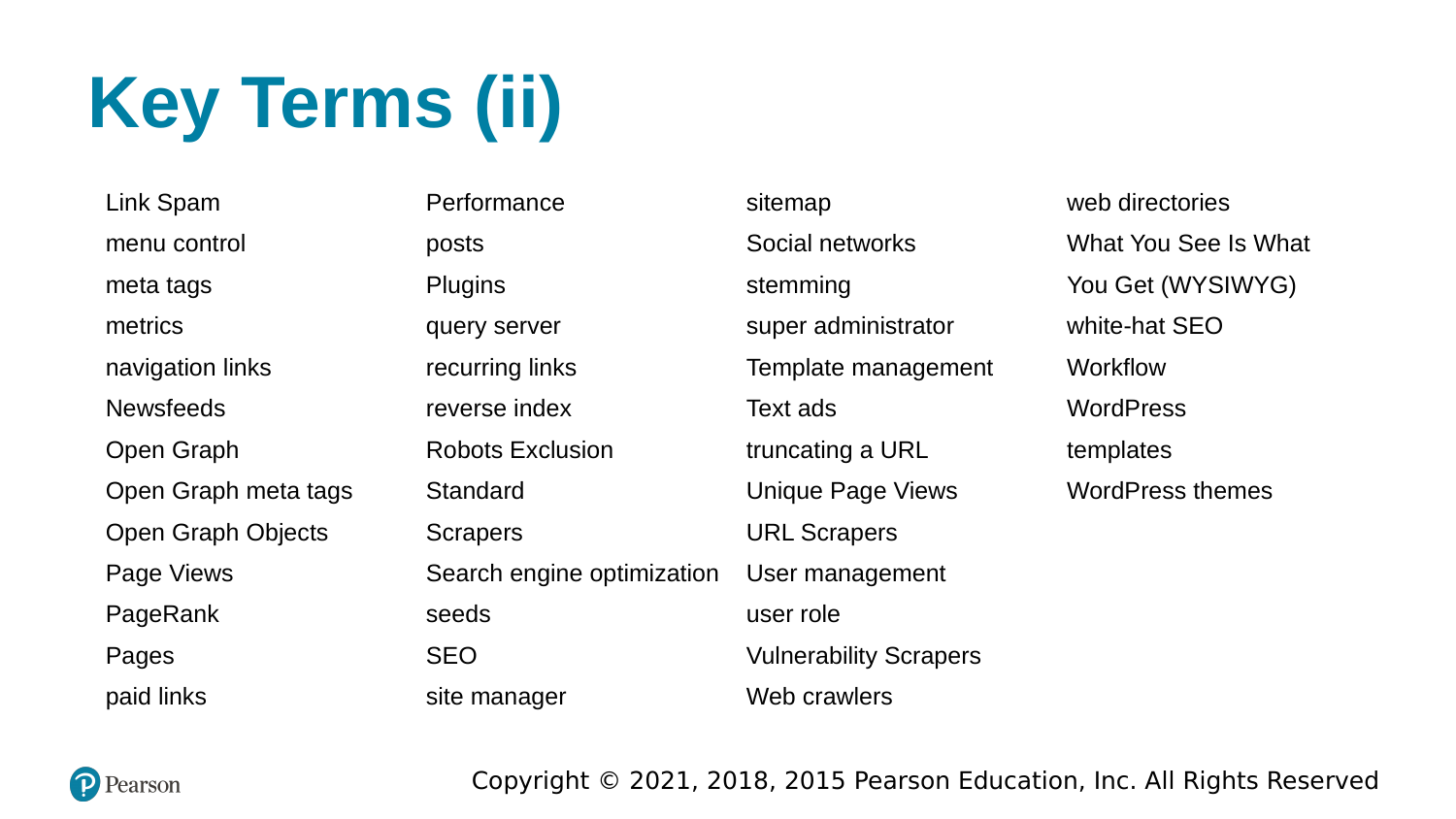

# Key Terms (ii)
Link Spam
menu control
meta tags
metrics
navigation links
Newsfeeds
Open Graph
Open Graph meta tags
Open Graph Objects
Page Views
PageRank
Pages
paid links
Performance
posts
Plugins
query server
recurring links
reverse index
Robots Exclusion
Standard
Scrapers
Search engine optimization
seeds
SEO
site manager
sitemap
Social networks
stemming
super administrator
Template management
Text ads
truncating a URL
Unique Page Views
URL Scrapers
User management
user role
Vulnerability Scrapers
Web crawlers
web directories
What You See Is What
You Get (WYSIWYG)
white-hat SEO
Workflow
WordPress
templates
WordPress themes